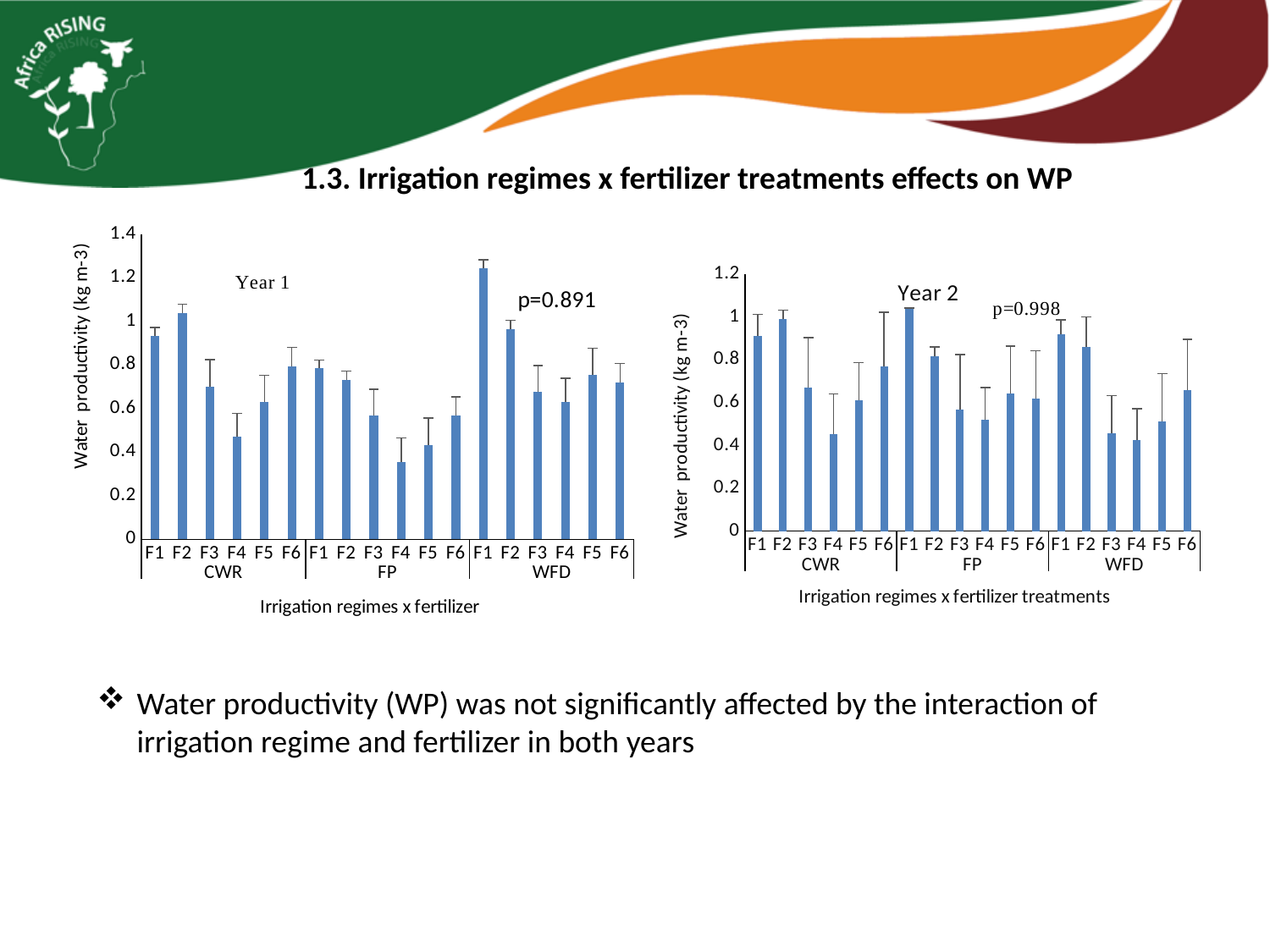

1.3. Irrigation regimes x fertilizer treatments effects on WP

### Chart: p=0.891

| Category |  |
|---|---|
| F1 | 0.9348608790494756 |
| F2 | 1.038888888888889 |
| F3 | 0.7021604938271606 |
| F4 | 0.46952427364708066 |
| F5 | 0.630216049382716 |
| F6 | 0.7933046737213404 |
| F1 | 0.7863791681395075 |
| F2 | 0.7317481034342116 |
| F3 | 0.567268292682927 |
| F4 | 0.3560249709639954 |
| F5 | 0.43433946983148 |
| F6 | 0.567268292682927 |
| F1 | 1.2448103862200777 |
| F2 | 0.9648360963913539 |
| F3 | 0.6759213937383297 |
| F4 | 0.6303701193569036 |
| F5 | 0.7542135299844551 |
| F6 | 0.7196489755961122 |

### Chart: Year 2

| Category |  |
|---|---|
| F1 | 0.9116 |
| F2 | 0.9897 |
| F3 | 0.6707 |
| F4 | 0.4547 |
| F5 | 0.6118 |
| F6 | 0.7693 |
| F1 | 1.037 |
| F2 | 0.8152 |
| F3 | 0.5687 |
| F4 | 0.5193 |
| F5 | 0.642 |
| F6 | 0.6185 |
| F1 | 0.9183 |
| F2 | 0.8625 |
| F3 | 0.4575 |
| F4 | 0.4265 |
| F5 | 0.5134 |
| F6 | 0.6609 |
Water productivity (WP) was not significantly affected by the interaction of irrigation regime and fertilizer in both years